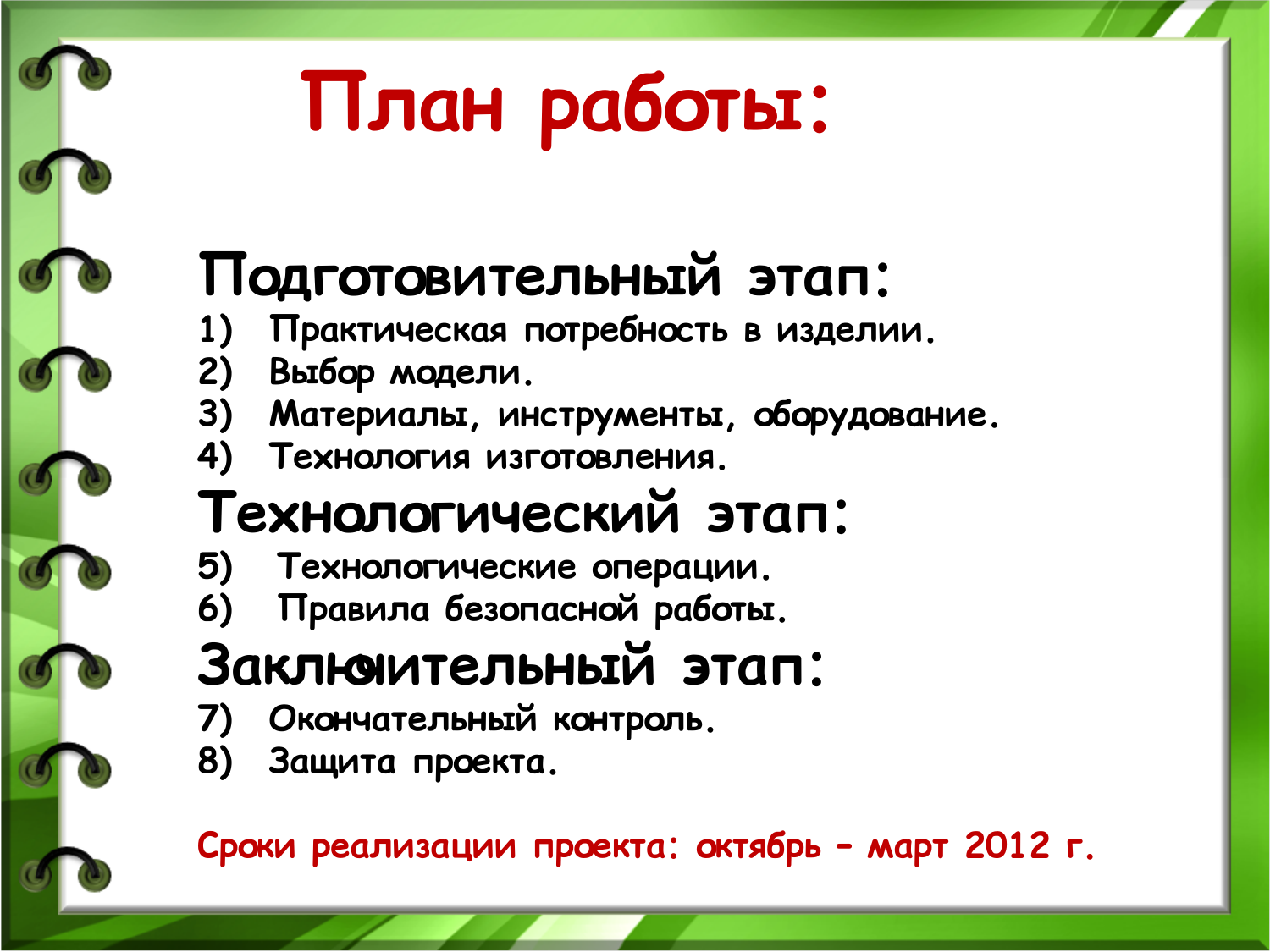

План работы:

Подготовительный этап:
Практическая потребность в изделии.
Выбор модели.
Материалы, инструменты, оборудование.
Технология изготовления.
Технологический этап:
Технологические операции.
Правила безопасной работы.
Заключительный этап:
Окончательный контроль.
Защита проекта.

Сроки реализации проекта: октябрь – март 2012 г.